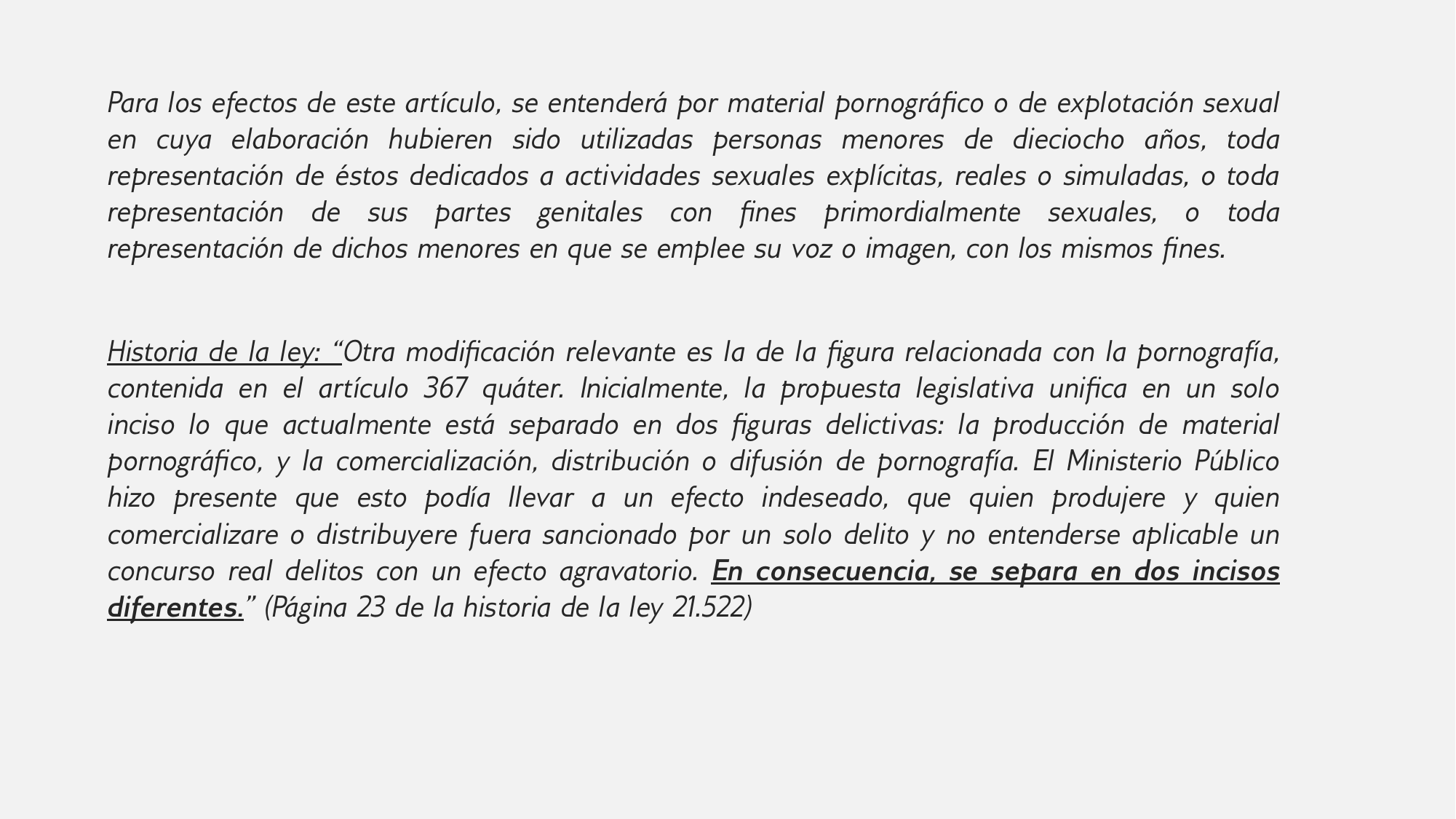

Para los efectos de este artículo, se entenderá por material pornográfico o de explotación sexual en cuya elaboración hubieren sido utilizadas personas menores de dieciocho años, toda representación de éstos dedicados a actividades sexuales explícitas, reales o simuladas, o toda representación de sus partes genitales con fines primordialmente sexuales, o toda representación de dichos menores en que se emplee su voz o imagen, con los mismos fines.

Historia de la ley: “Otra modificación relevante es la de la figura relacionada con la pornografía, contenida en el artículo 367 quáter. Inicialmente, la propuesta legislativa unifica en un solo inciso lo que actualmente está separado en dos figuras delictivas: la producción de material pornográfico, y la comercialización, distribución o difusión de pornografía. El Ministerio Público hizo presente que esto podía llevar a un efecto indeseado, que quien produjere y quien comercializare o distribuyere fuera sancionado por un solo delito y no entenderse aplicable un concurso real delitos con un efecto agravatorio. En consecuencia, se separa en dos incisos diferentes.” (Página 23 de la historia de la ley 21.522)